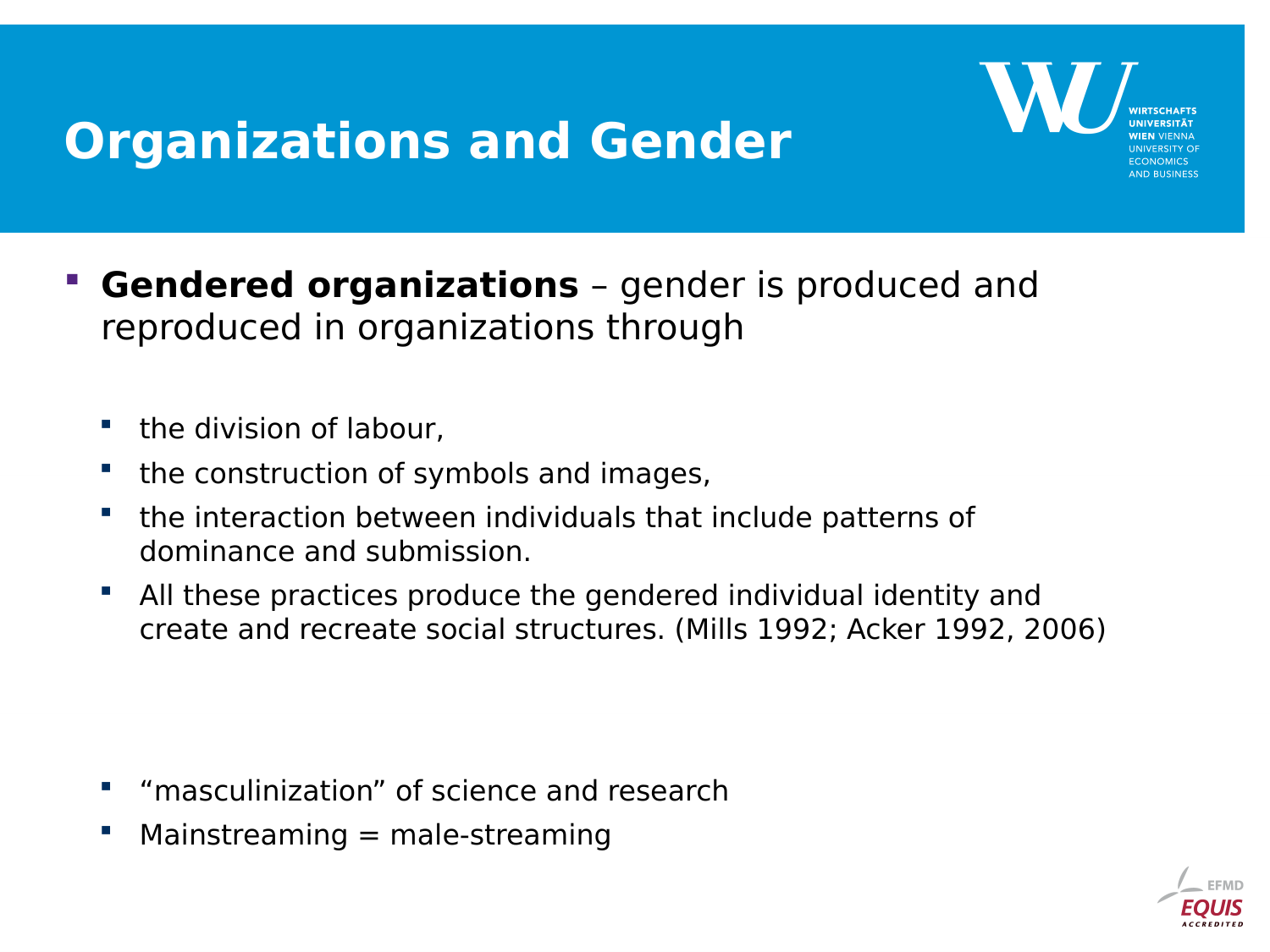

# Organizations and Gender
Gendered organizations – gender is produced and reproduced in organizations through

the division of labour,
the construction of symbols and images,
the interaction between individuals that include patterns of dominance and submission.
All these practices produce the gendered individual identity and create and recreate social structures. (Mills 1992; Acker 1992, 2006)

“masculinization” of science and research
Mainstreaming = male-streaming